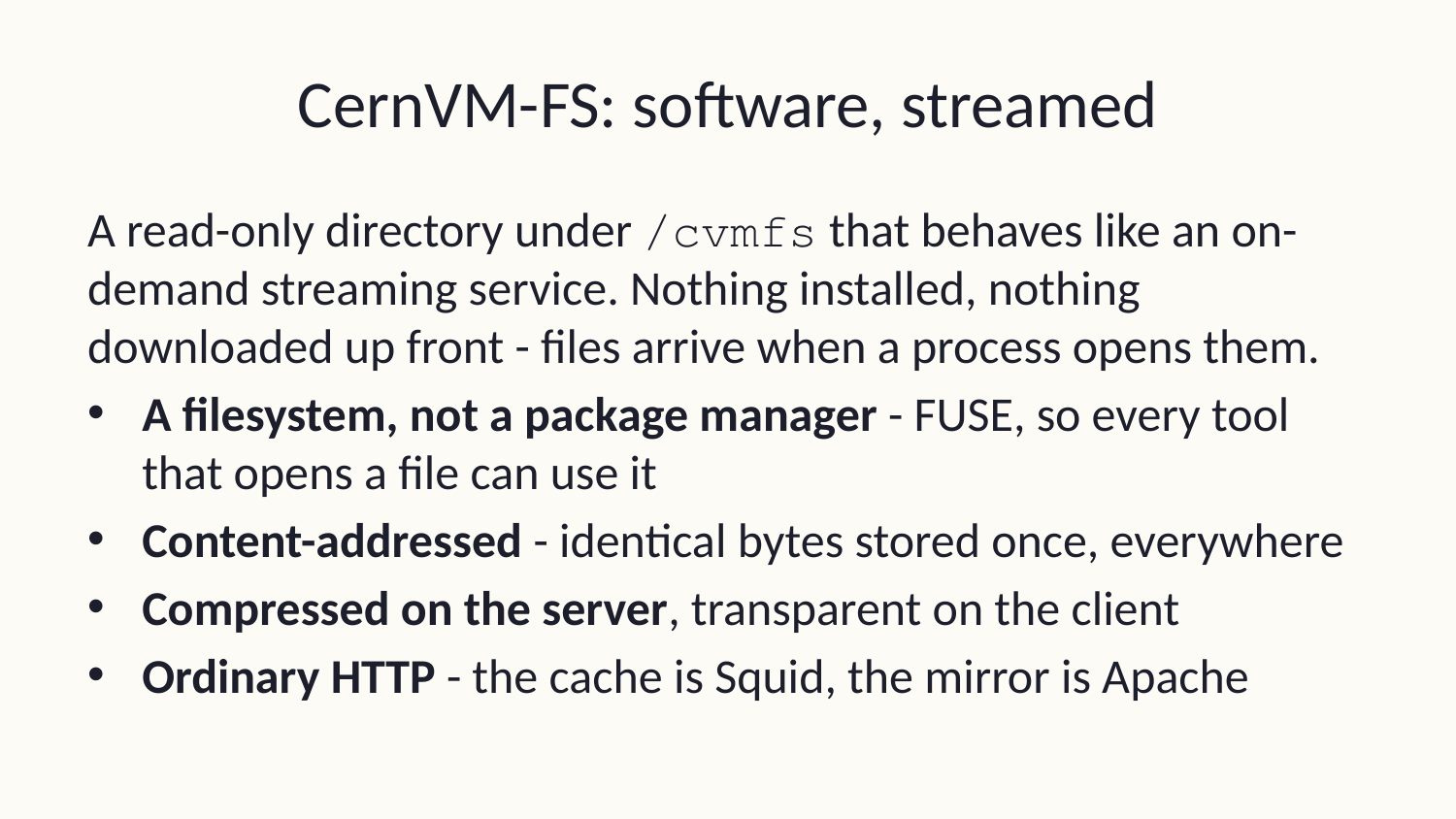

# CernVM-FS: software, streamed
A read-only directory under /cvmfs that behaves like an on-demand streaming service. Nothing installed, nothing downloaded up front - files arrive when a process opens them.
A filesystem, not a package manager - FUSE, so every tool that opens a file can use it
Content-addressed - identical bytes stored once, everywhere
Compressed on the server, transparent on the client
Ordinary HTTP - the cache is Squid, the mirror is Apache